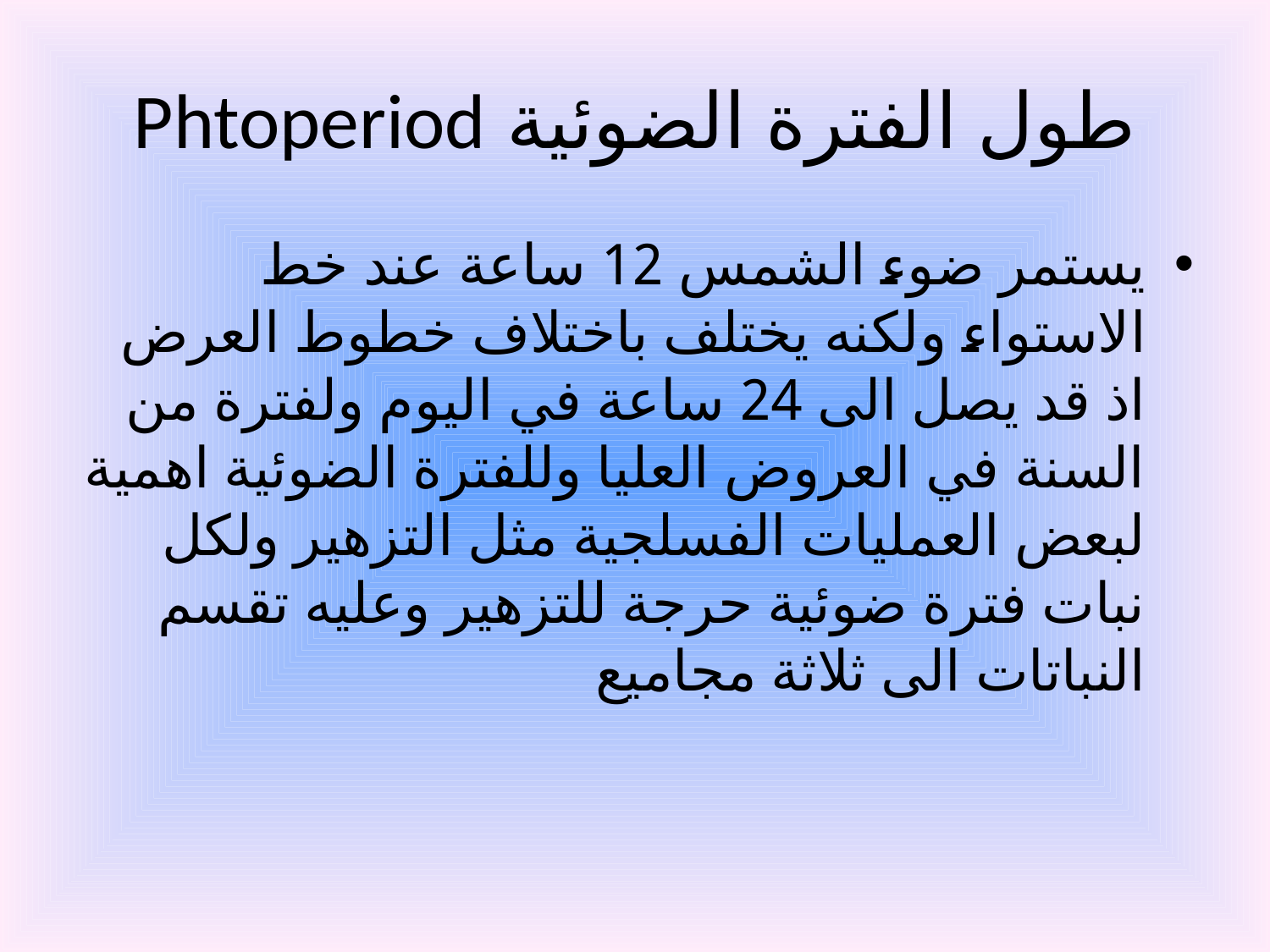

# طول الفترة الضوئية Phtoperiod
يستمر ضوء الشمس 12 ساعة عند خط الاستواء ولكنه يختلف باختلاف خطوط العرض اذ قد يصل الى 24 ساعة في اليوم ولفترة من السنة في العروض العليا وللفترة الضوئية اهمية لبعض العمليات الفسلجية مثل التزهير ولكل نبات فترة ضوئية حرجة للتزهير وعليه تقسم النباتات الى ثلاثة مجاميع